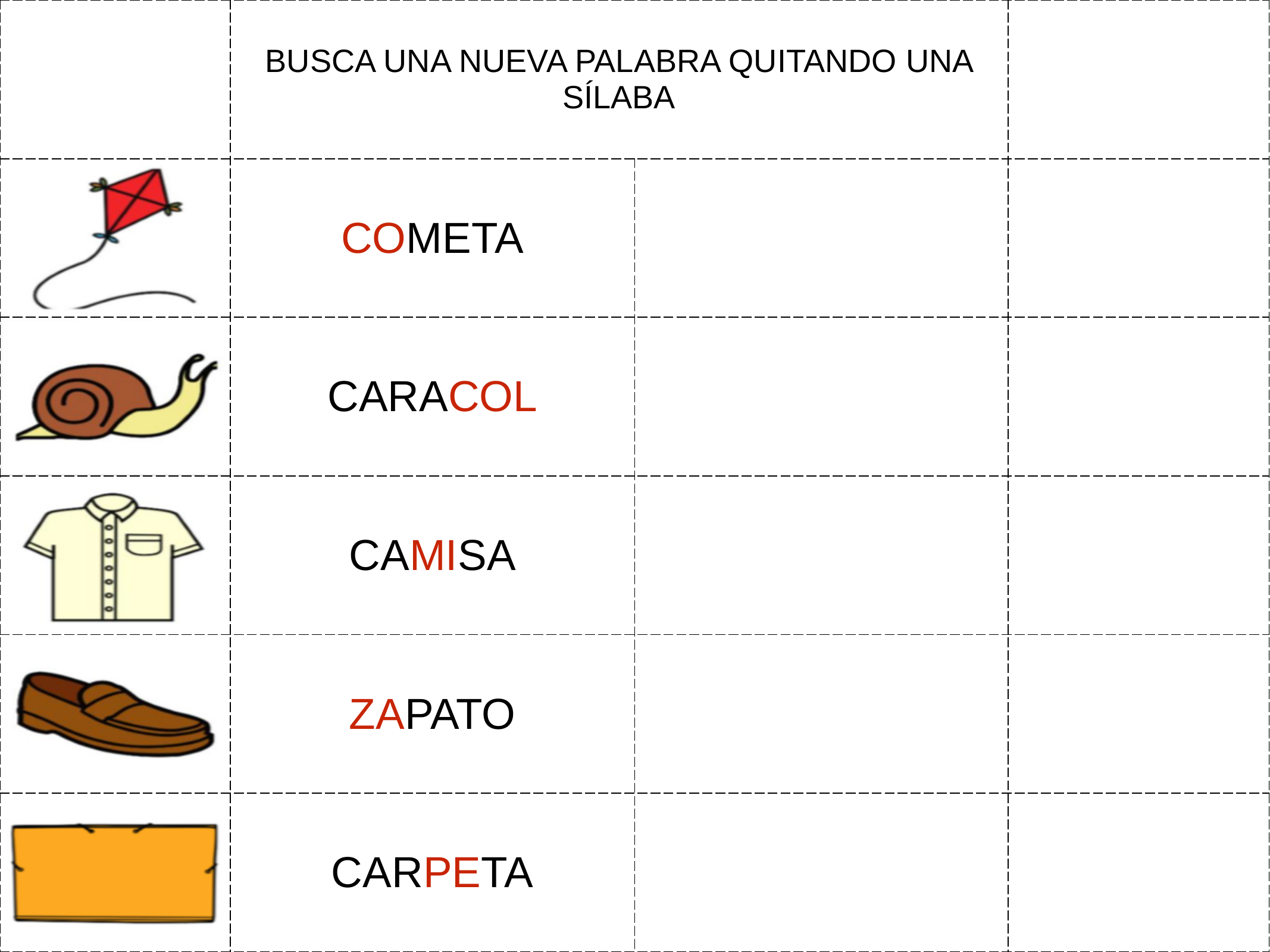

|  | BUSCA UNA NUEVA PALABRA QUITANDO UNA SÍLABA |  |  |
| --- | --- | --- | --- |
|  | COMETA |  |  |
|  | CARACOL |  |  |
|  | CAMISA |  |  |
|  | ZAPATO |  |  |
|  | CARPETA |  |  |